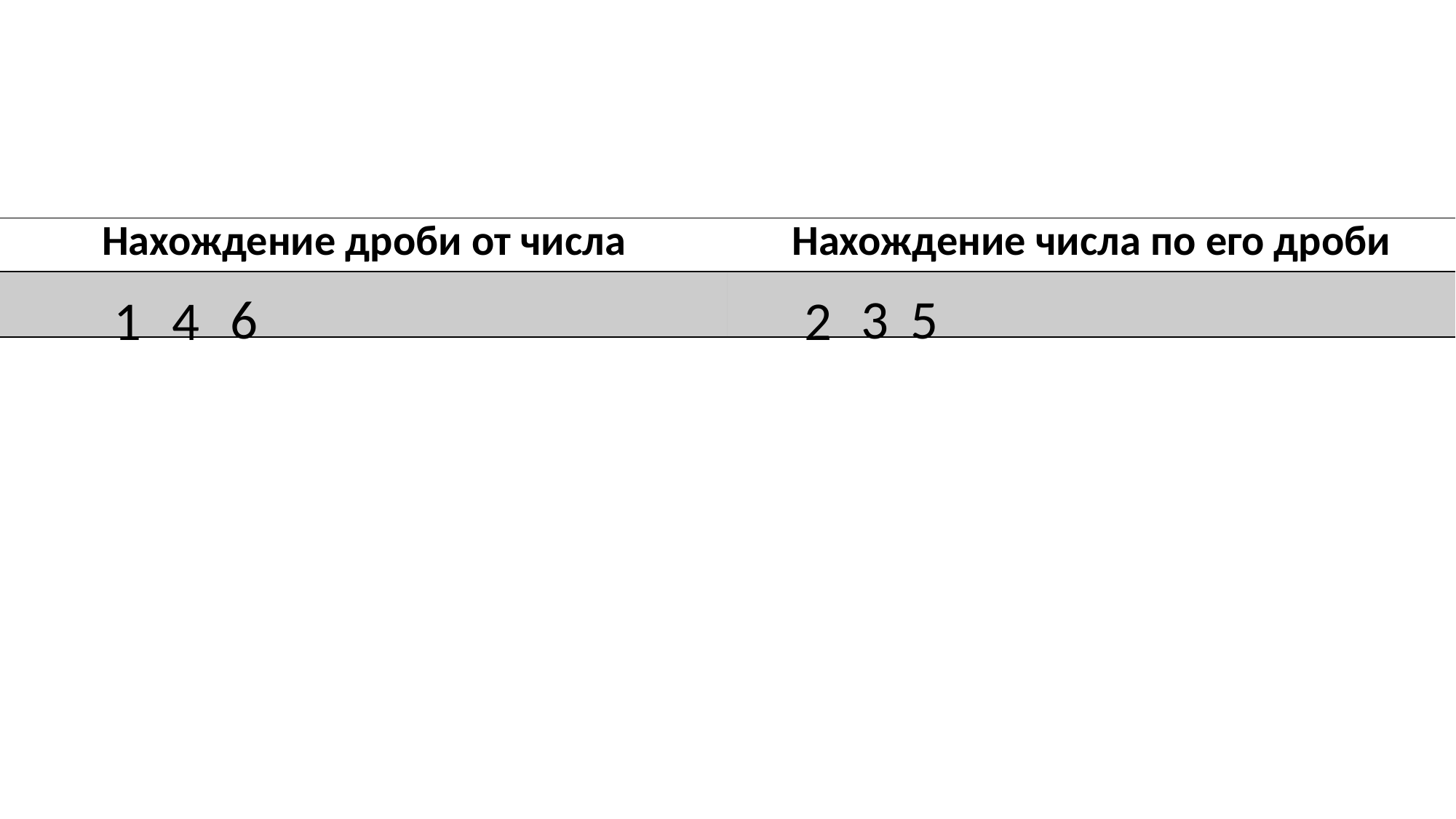

| Нахождение дроби от числа | Нахождение числа по его дроби |
| --- | --- |
|  |  |
6
5
3
4
1
2